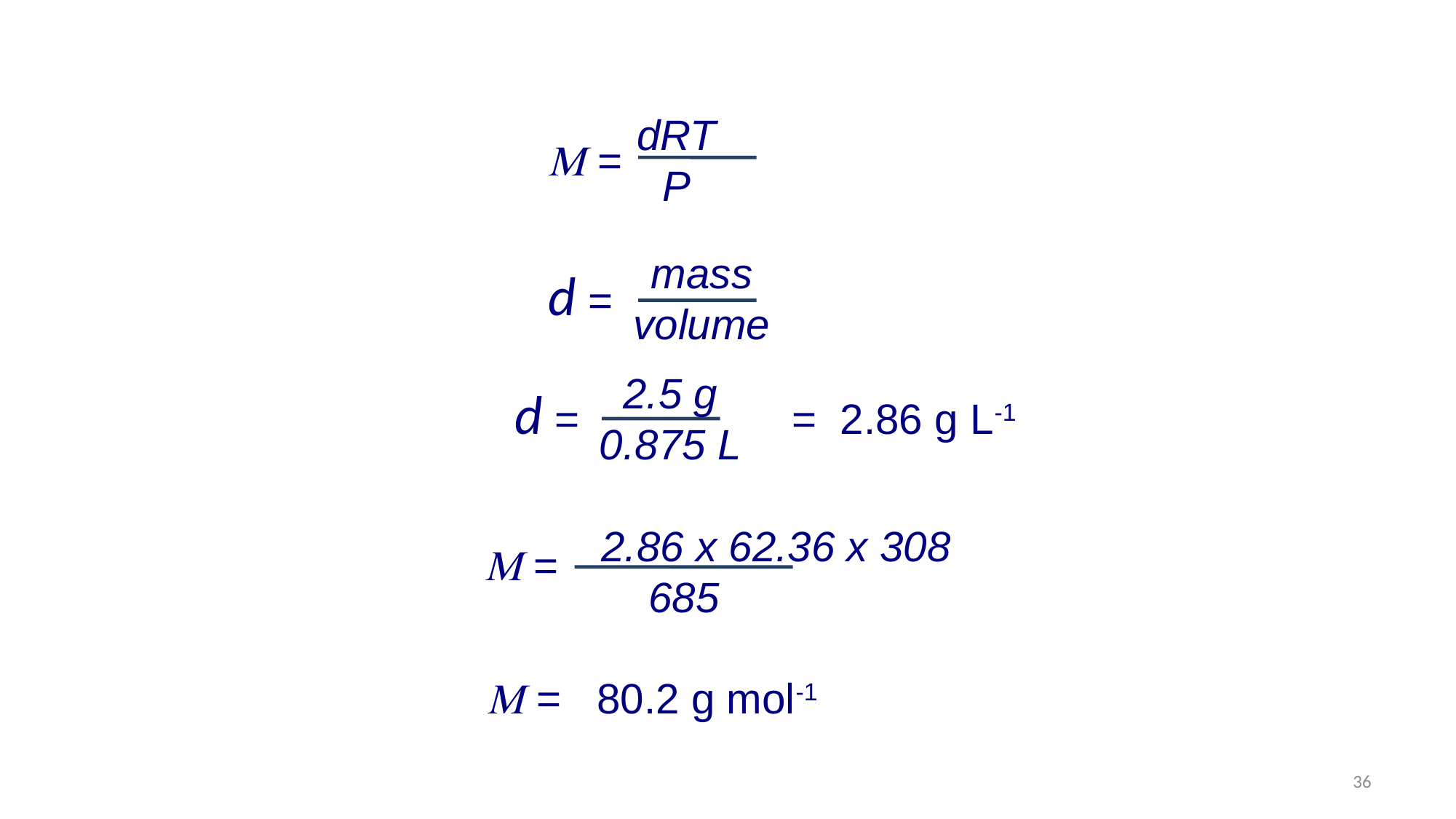

dRT
P
Μ =

mass
volume
d =

2.5 g
0.875 L
d =                  =  2.86 g L-1

2.86 x 62.36 x 308
    685
Μ =

Μ =   80.2 g mol-1
36